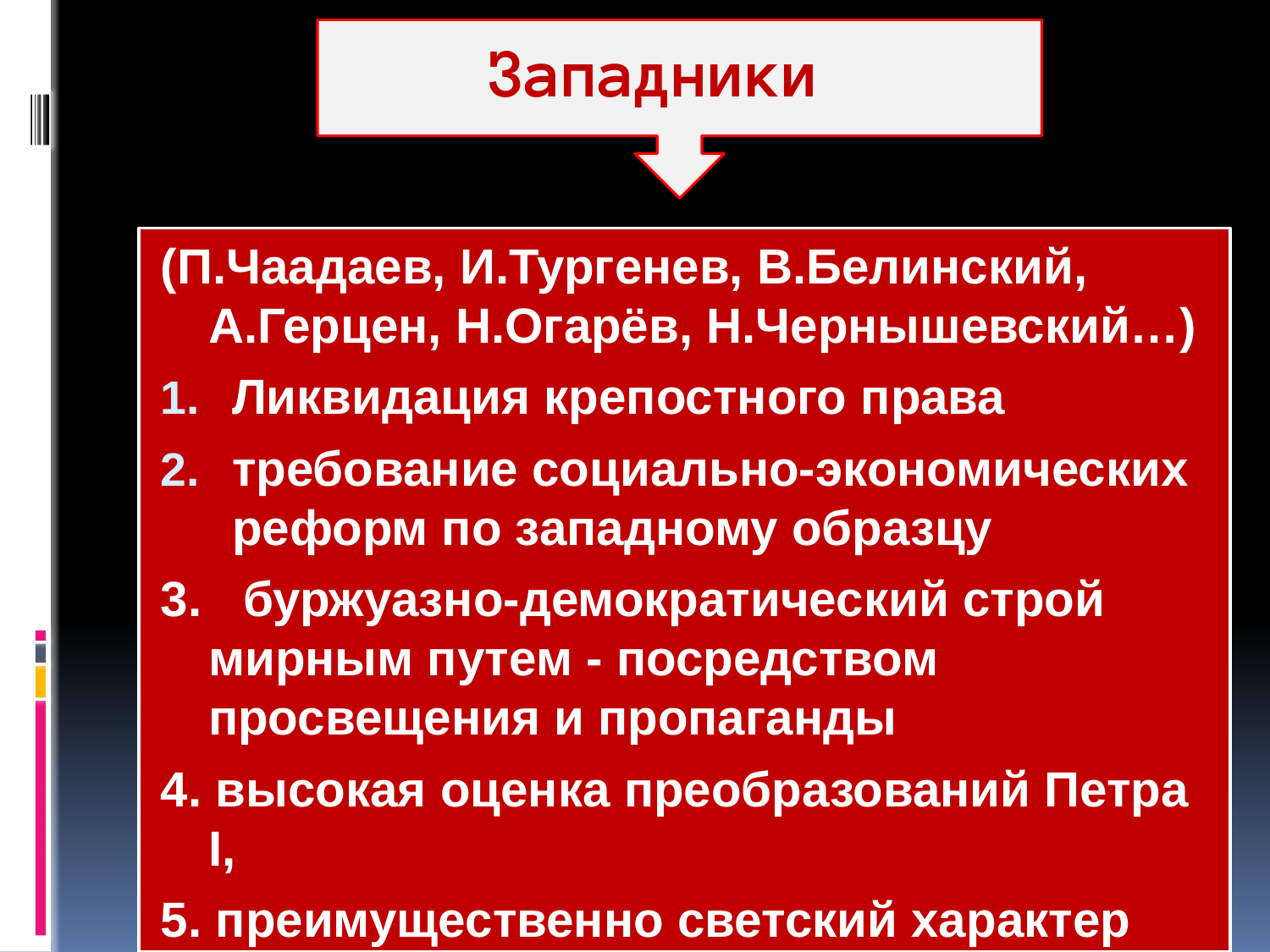

# Западники

(П.Чаадаев, И.Тургенев, В.Белинский, А.Герцен, Н.Огарёв, Н.Чернышевский…)
Ликвидация крепостного права
требование социально-экономических реформ по западному образцу
3.   буржуазно-демократический строй      мирным путем - посредством просвещения и пропаганды
4. высокая оценка преобразований Петра I,
5. преимущественно светский характер философии.